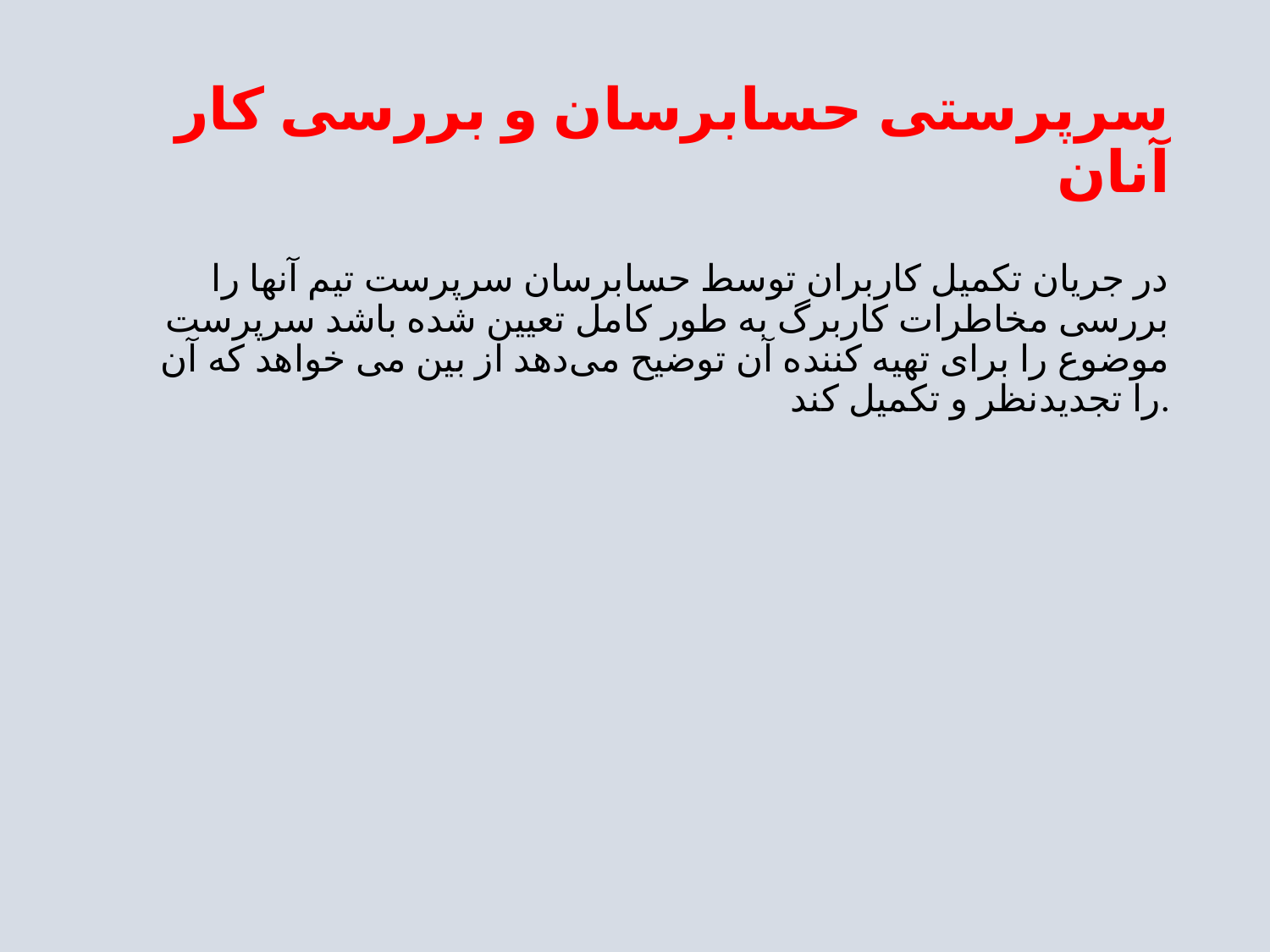

# سرپرستی حسابرسان و بررسی کار آنان
در جریان تکمیل کاربران توسط حسابرسان سرپرست تیم آنها را بررسی مخاطرات کاربرگ به طور کامل تعیین شده باشد سرپرست موضوع را برای تهیه کننده آن توضیح می‌دهد از بین می خواهد که آن را تجدیدنظر و تکمیل کند.